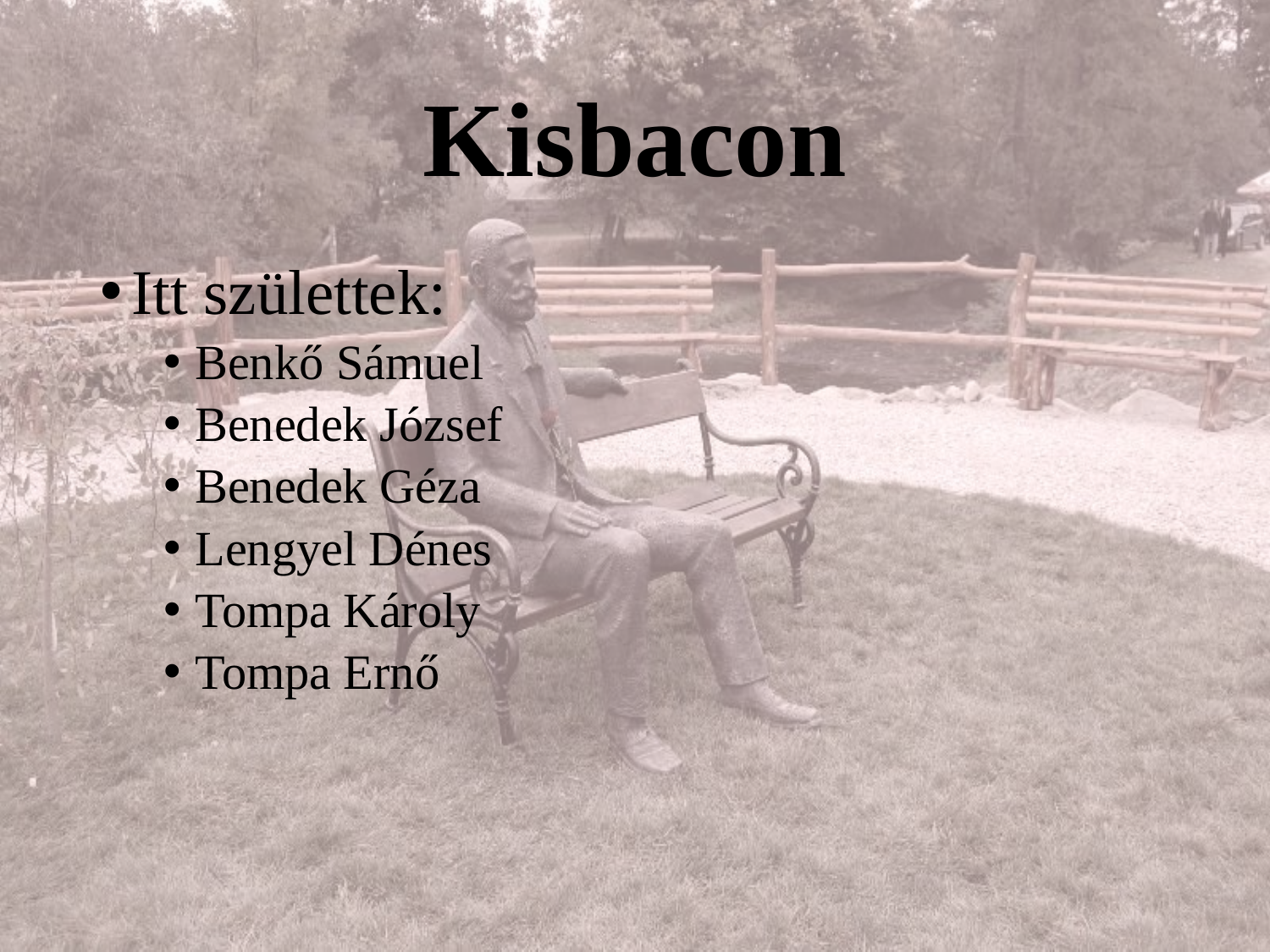

# Kisbacon
Itt születtek:
Benkő Sámuel
Benedek József
Benedek Géza
Lengyel Dénes
Tompa Károly
Tompa Ernő